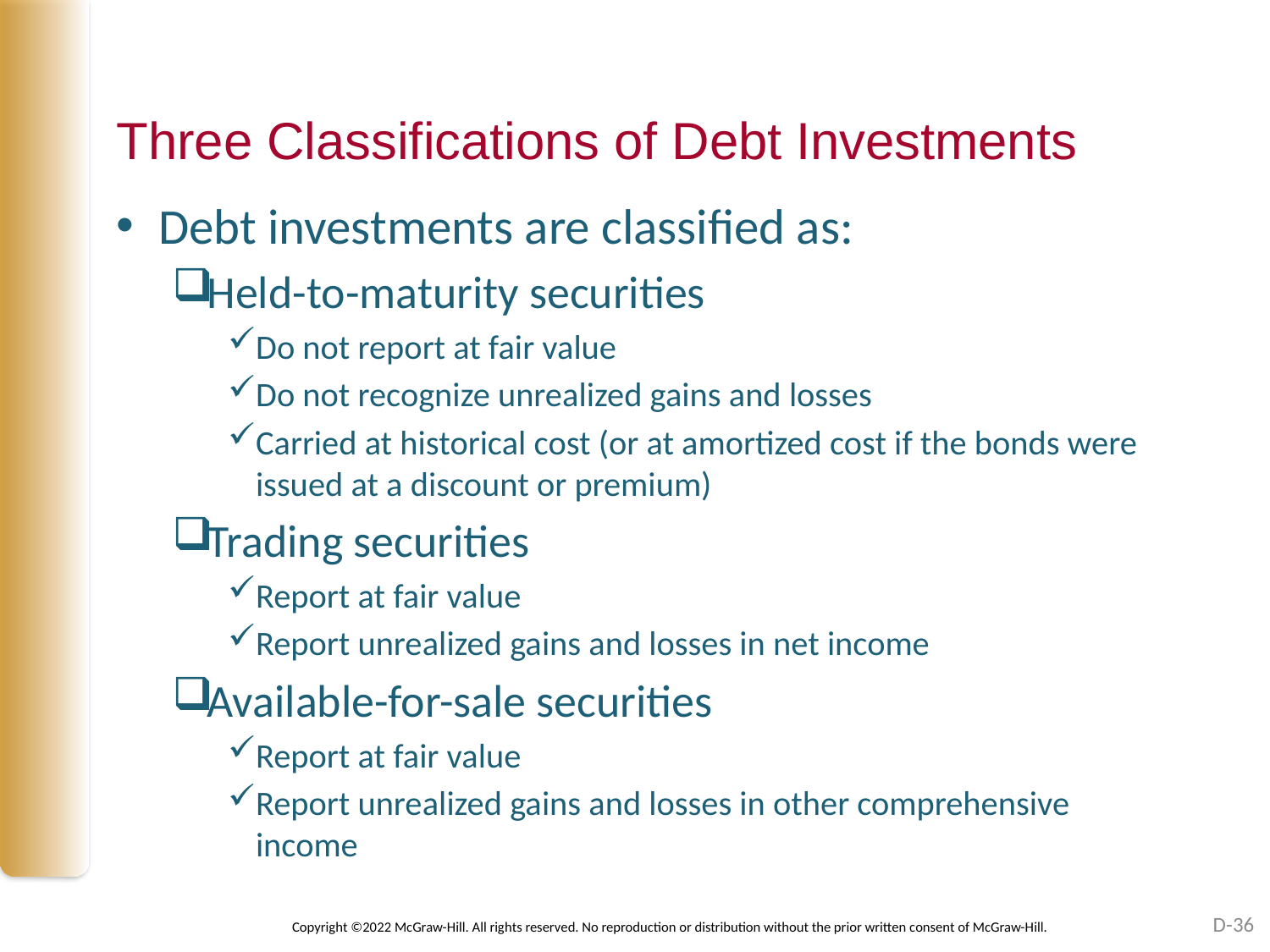

# Three Classifications of Debt Investments
Debt investments are classified as:
Held-to-maturity securities
Do not report at fair value
Do not recognize unrealized gains and losses
Carried at historical cost (or at amortized cost if the bonds were issued at a discount or premium)
Trading securities
Report at fair value
Report unrealized gains and losses in net income
Available-for-sale securities
Report at fair value
Report unrealized gains and losses in other comprehensive income
D-36
Copyright ©2022 McGraw-Hill. All rights reserved. No reproduction or distribution without the prior written consent of McGraw-Hill.